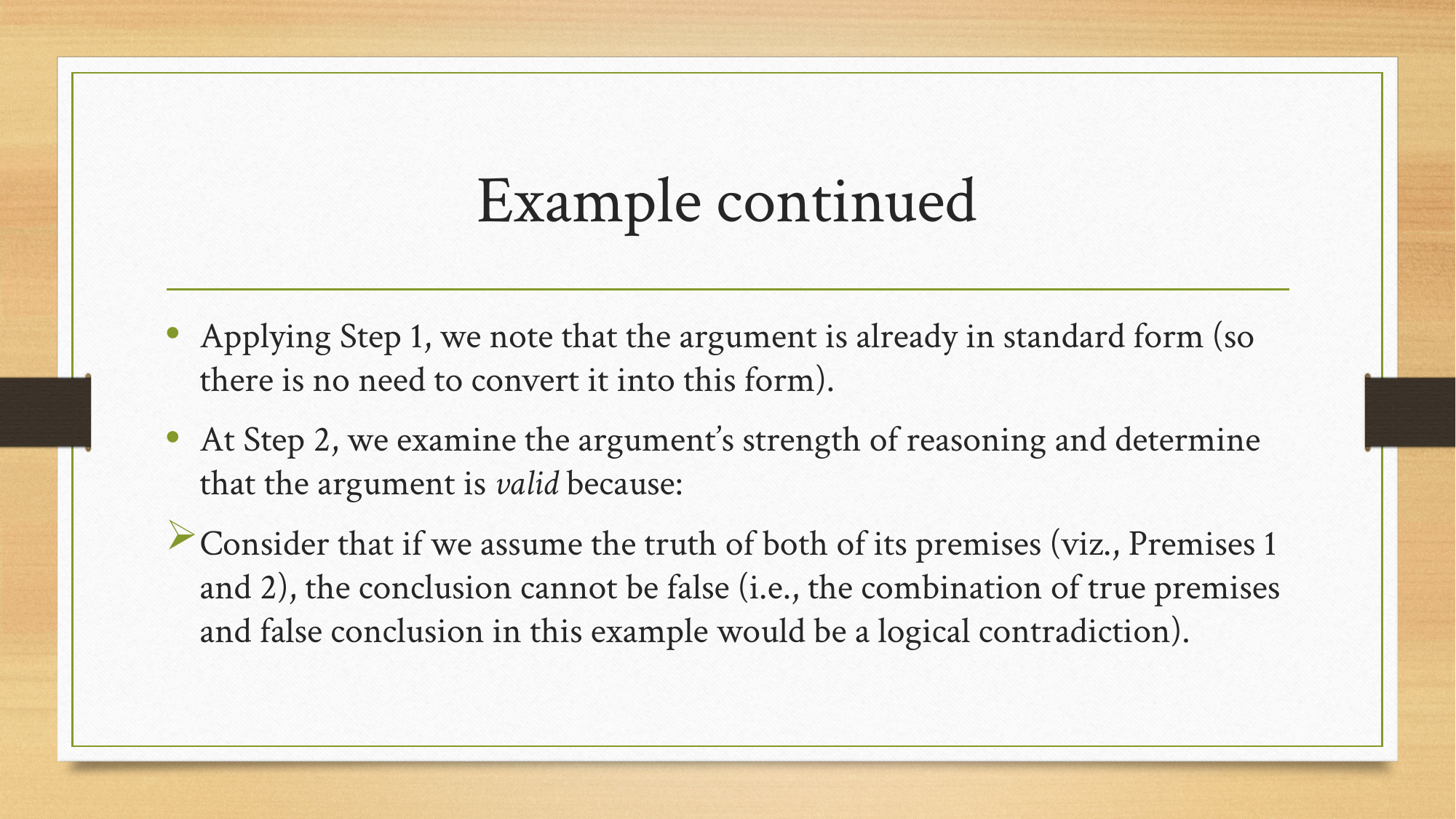

# Example continued
Applying Step 1, we note that the argument is already in standard form (so there is no need to convert it into this form).
At Step 2, we examine the argument’s strength of reasoning and determine that the argument is valid because:
Consider that if we assume the truth of both of its premises (viz., Premises 1 and 2), the conclusion cannot be false (i.e., the combination of true premises and false conclusion in this example would be a logical contradiction).